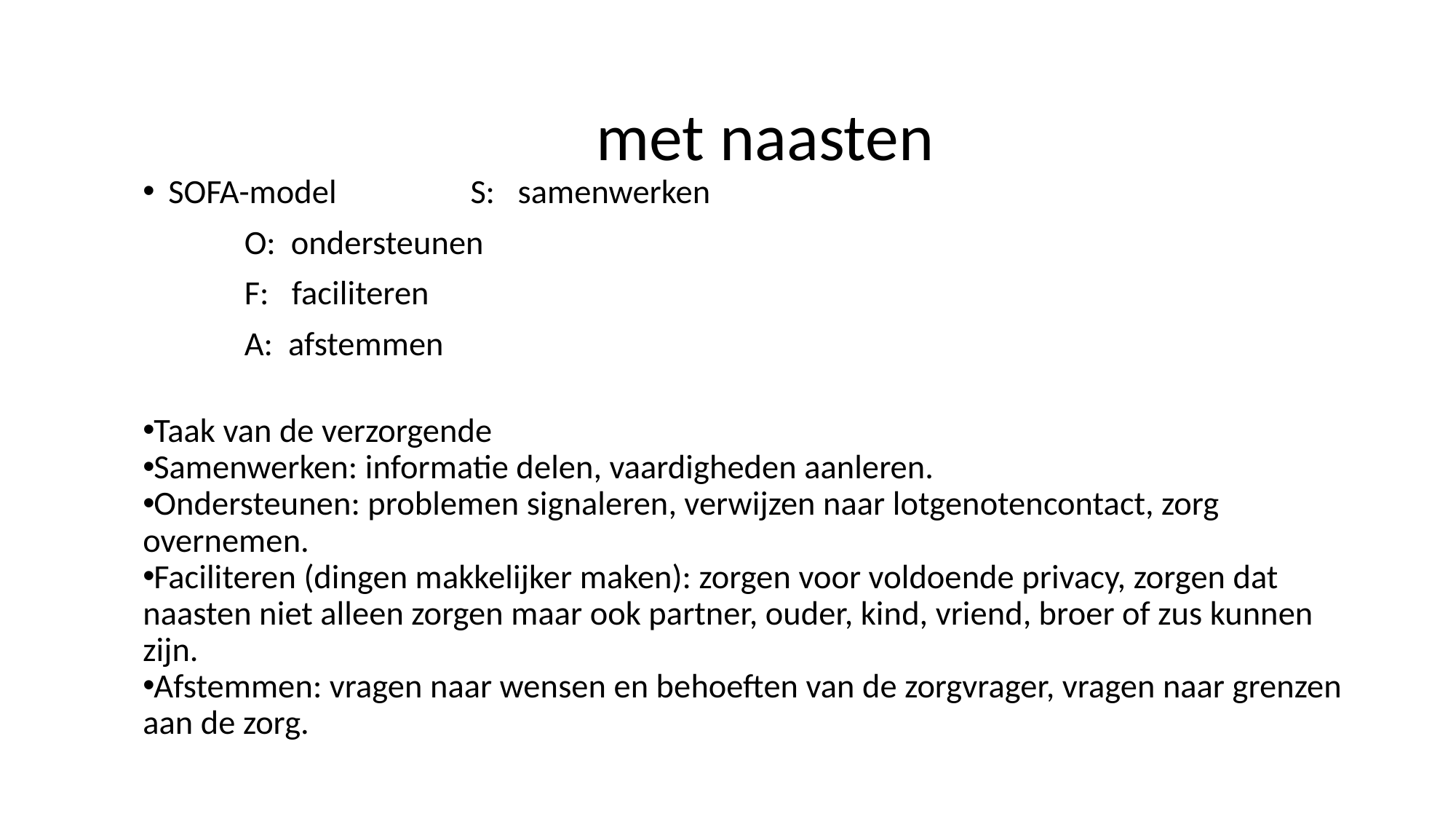

# met naasten
SOFA-model		             S:   samenwerken
				O:  ondersteunen
				F:   faciliteren
				A:  afstemmen

Taak van de verzorgende
Samenwerken: informatie delen, vaardigheden aanleren.
Ondersteunen: problemen signaleren, verwijzen naar lotgenotencontact, zorg overnemen.
Faciliteren (dingen makkelijker maken): zorgen voor voldoende privacy, zorgen dat naasten niet alleen zorgen maar ook partner, ouder, kind, vriend, broer of zus kunnen zijn.
Afstemmen: vragen naar wensen en behoeften van de zorgvrager, vragen naar grenzen aan de zorg.

|  |
| --- |
|  |
|  |
|  |
|  |